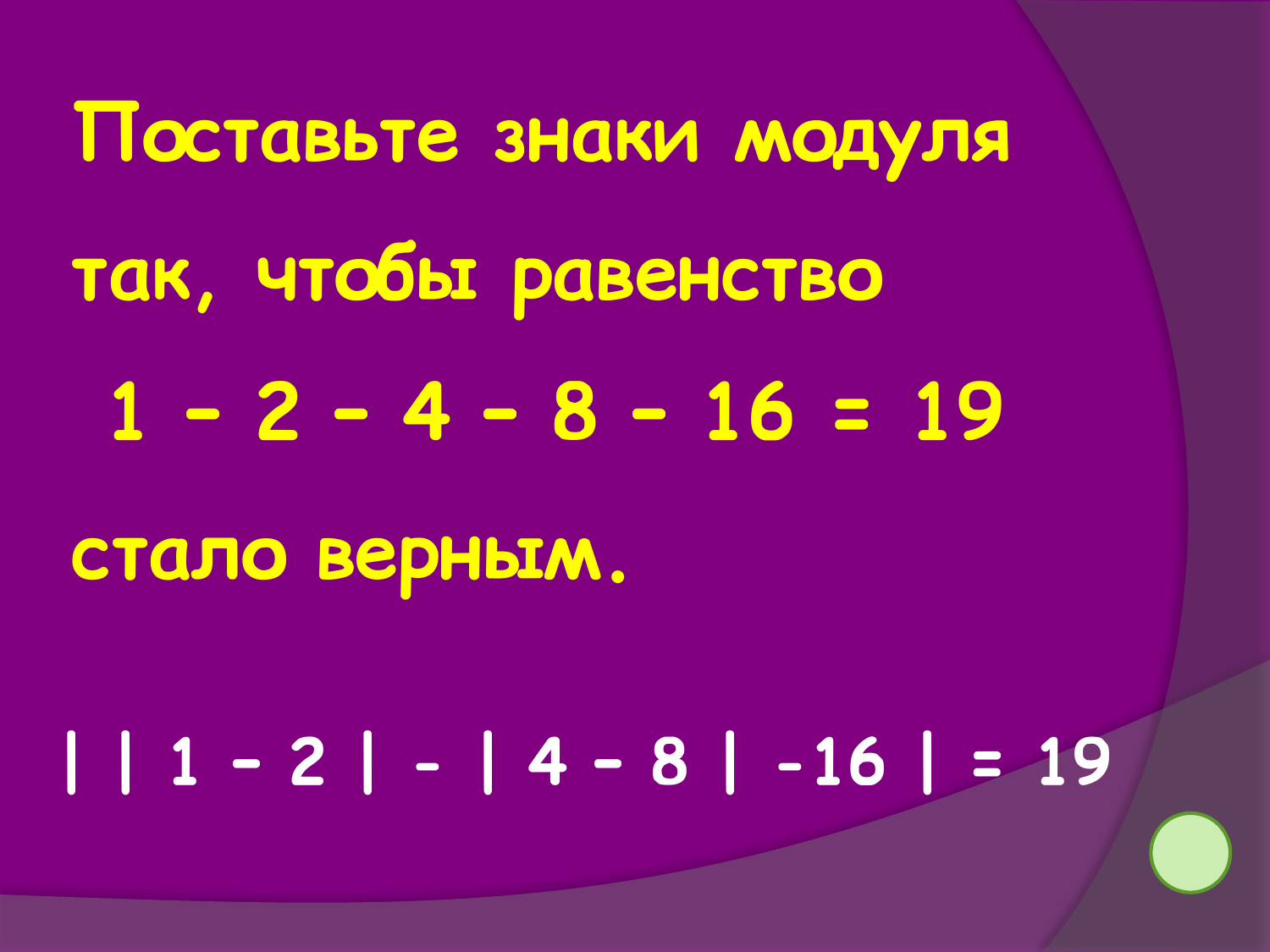

Поставьте знаки модуля так, чтобы равенство
 1 – 2 – 4 – 8 – 16 = 19
стало верным.
| | 1 – 2 | - | 4 – 8 | -16 | = 19